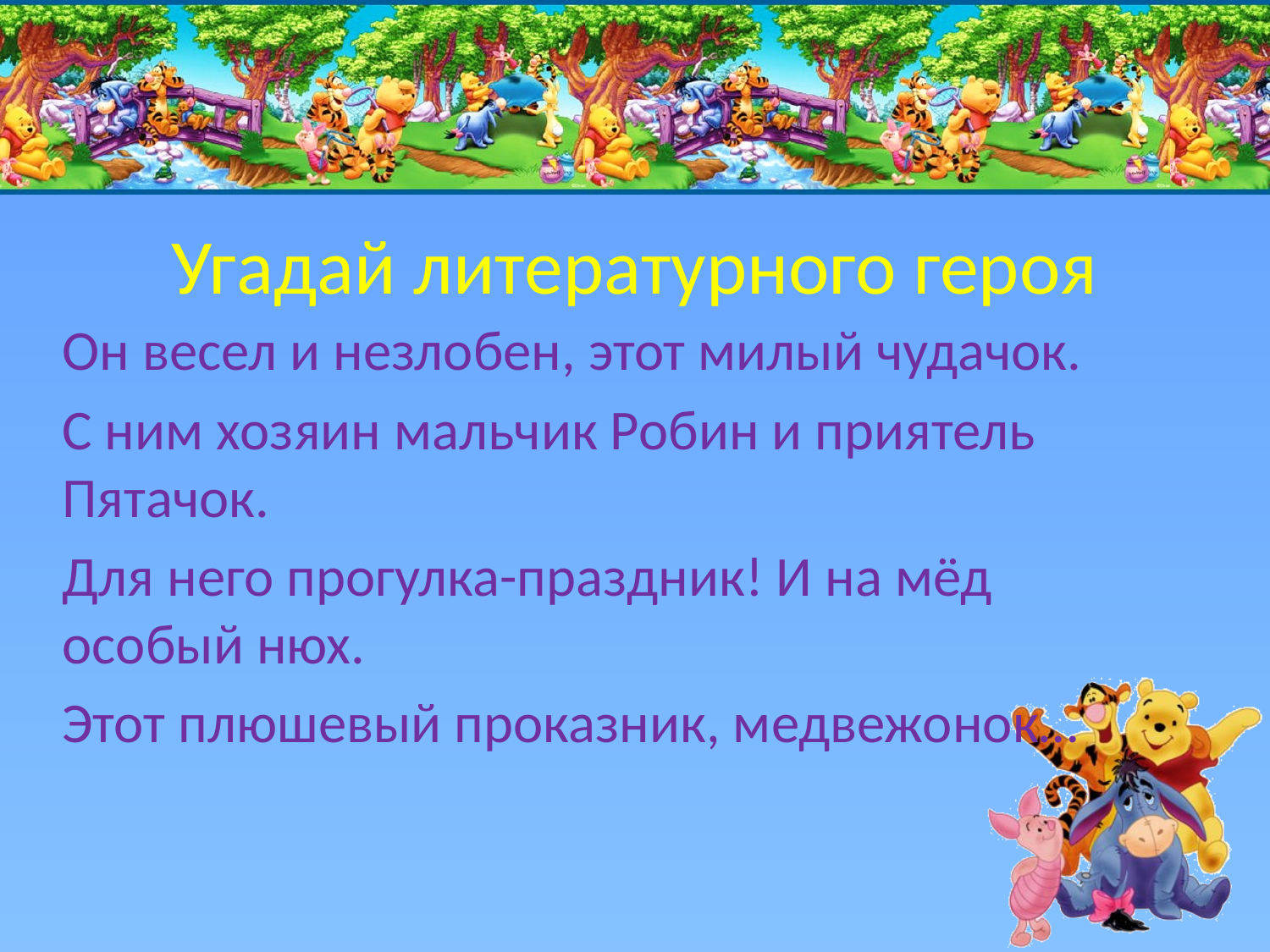

# Угадай литературного героя
Он весел и незлобен, этот милый чудачок.
С ним хозяин мальчик Робин и приятель Пятачок.
Для него прогулка-праздник! И на мёд особый нюх.
Этот плюшевый проказник, медвежонок…